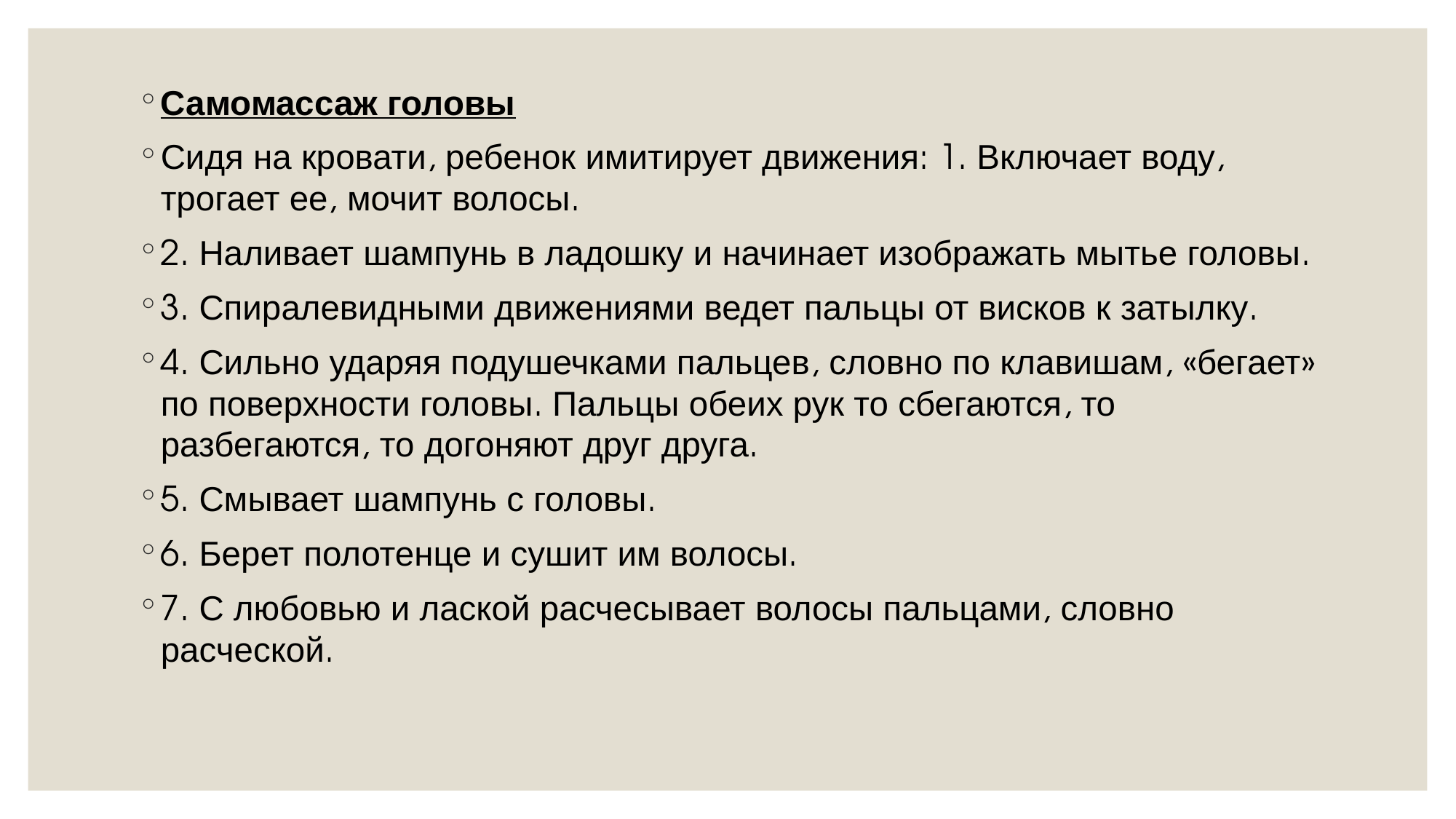

Самомассаж головы
Сидя на кровати, ребенок имитирует движения: 1. Включает воду, трогает ее, мочит волосы.
2. Наливает шампунь в ладошку и начинает изображать мытье головы.
3. Спиралевидными движениями ведет пальцы от висков к затылку.
4. Сильно ударяя подушечками пальцев, словно по клавишам, «бегает» по поверхности головы. Пальцы обеих рук то сбегаются, то разбегаются, то догоняют друг друга.
5. Смывает шампунь с головы.
6. Берет полотенце и сушит им волосы.
7. С любовью и лаской расчесывает волосы пальцами, словно расческой.